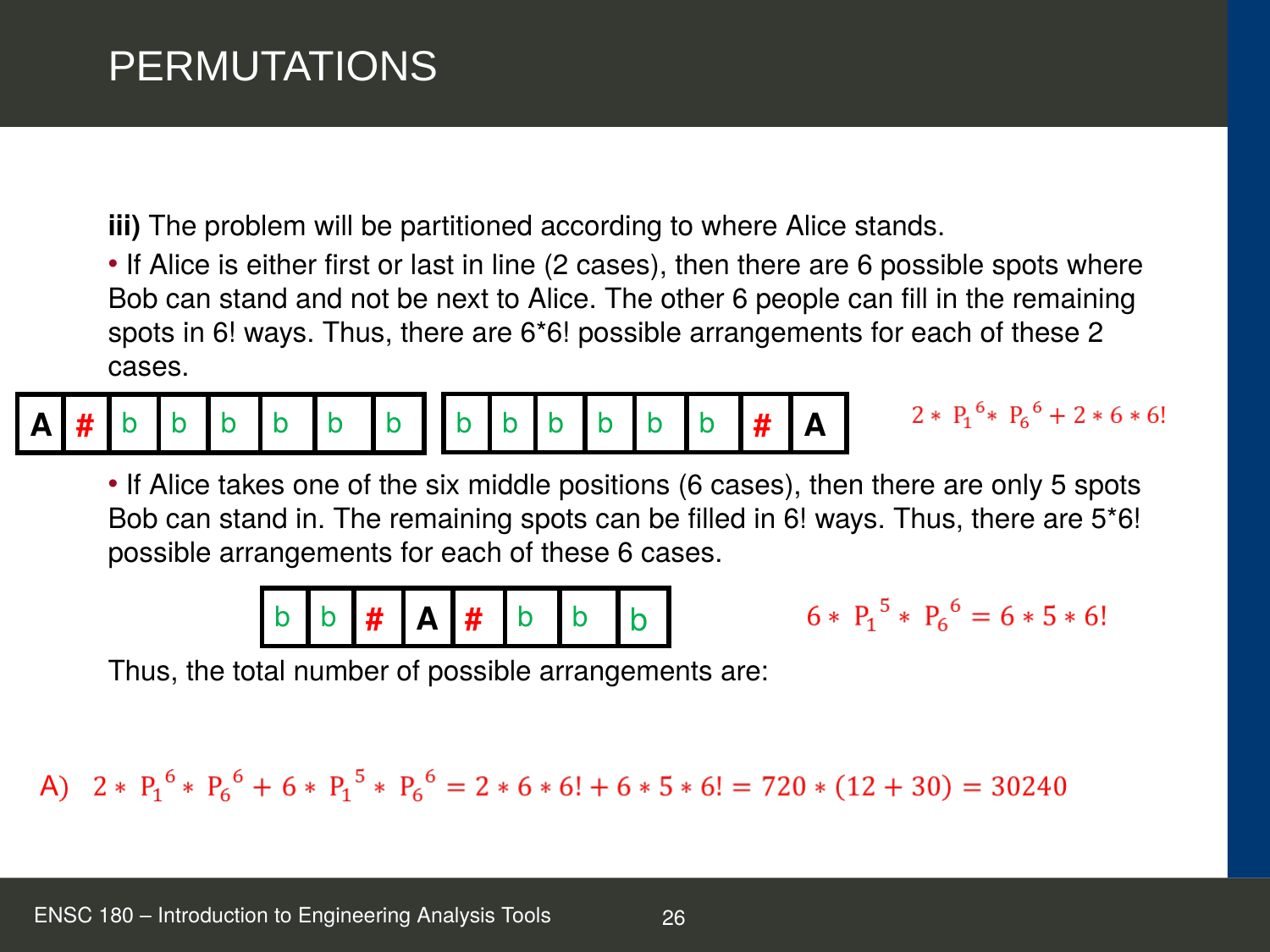

# PERMUTATIONS
iii) The problem will be partitioned according to where Alice stands.
 If Alice is either first or last in line (2 cases), then there are 6 possible spots where Bob can stand and not be next to Alice. The other 6 people can fill in the remaining spots in 6! ways. Thus, there are 6*6! possible arrangements for each of these 2 cases.

 If Alice takes one of the six middle positions (6 cases), then there are only 5 spots Bob can stand in. The remaining spots can be filled in 6! ways. Thus, there are 5*6! possible arrangements for each of these 6 cases.

Thus, the total number of possible arrangements are:

| b | b | b | b | b | b | # | A |
| --- | --- | --- | --- | --- | --- | --- | --- |
| A | # | b | b | b | b | b | b |
| --- | --- | --- | --- | --- | --- | --- | --- |

| b | b | # | A | # | b | b | b |
| --- | --- | --- | --- | --- | --- | --- | --- |

ENSC 180 – Introduction to Engineering Analysis Tools